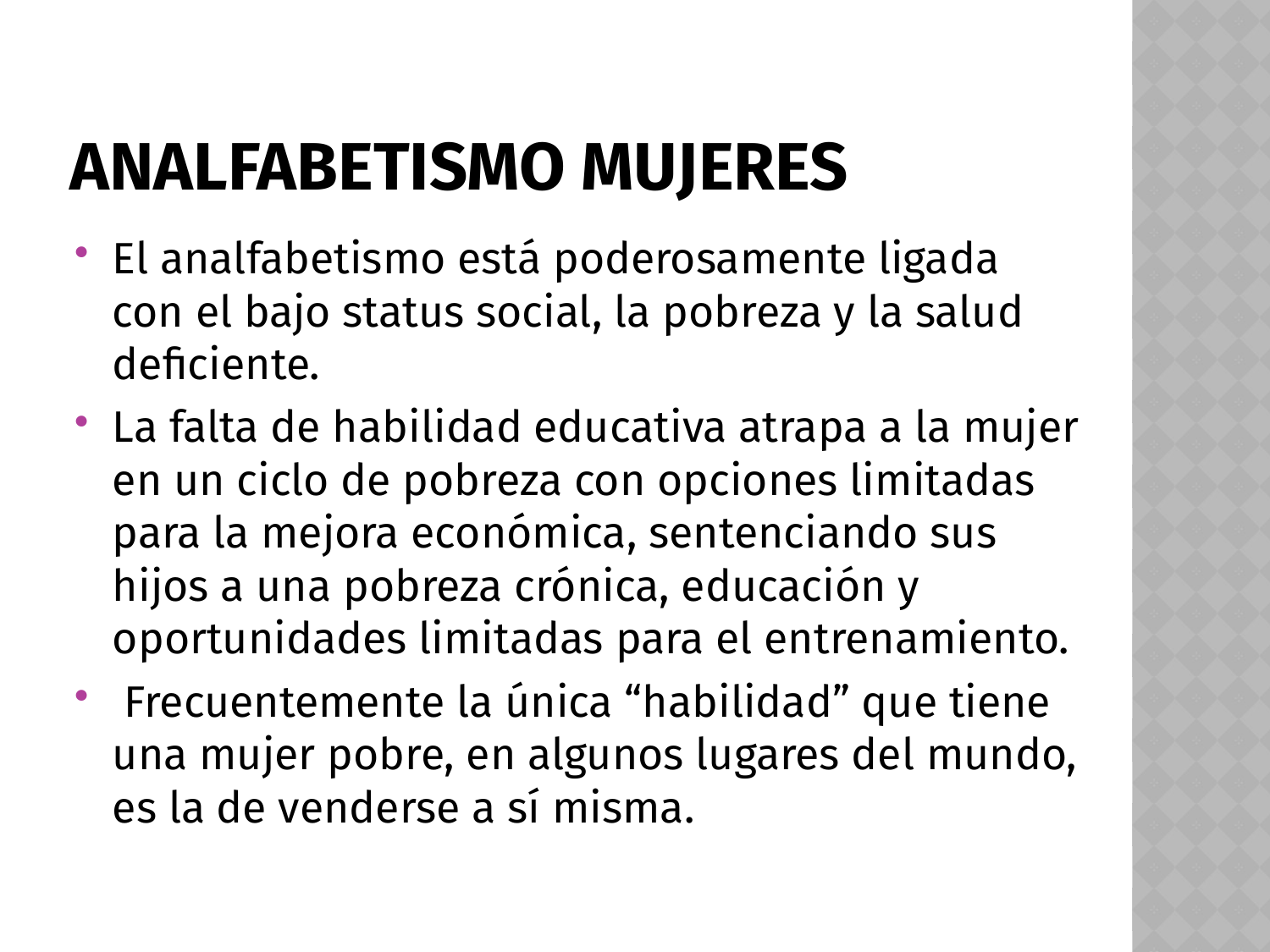

# ANALFABETISMO MUJERES
El analfabetismo está poderosamente ligada con el bajo status social, la pobreza y la salud deficiente.
La falta de habilidad educativa atrapa a la mujer en un ciclo de pobreza con opciones limitadas para la mejora económica, sentenciando sus hijos a una pobreza crónica, educación y oportunidades limitadas para el entrenamiento.
 Frecuentemente la única “habilidad” que tiene una mujer pobre, en algunos lugares del mundo, es la de venderse a sí misma.